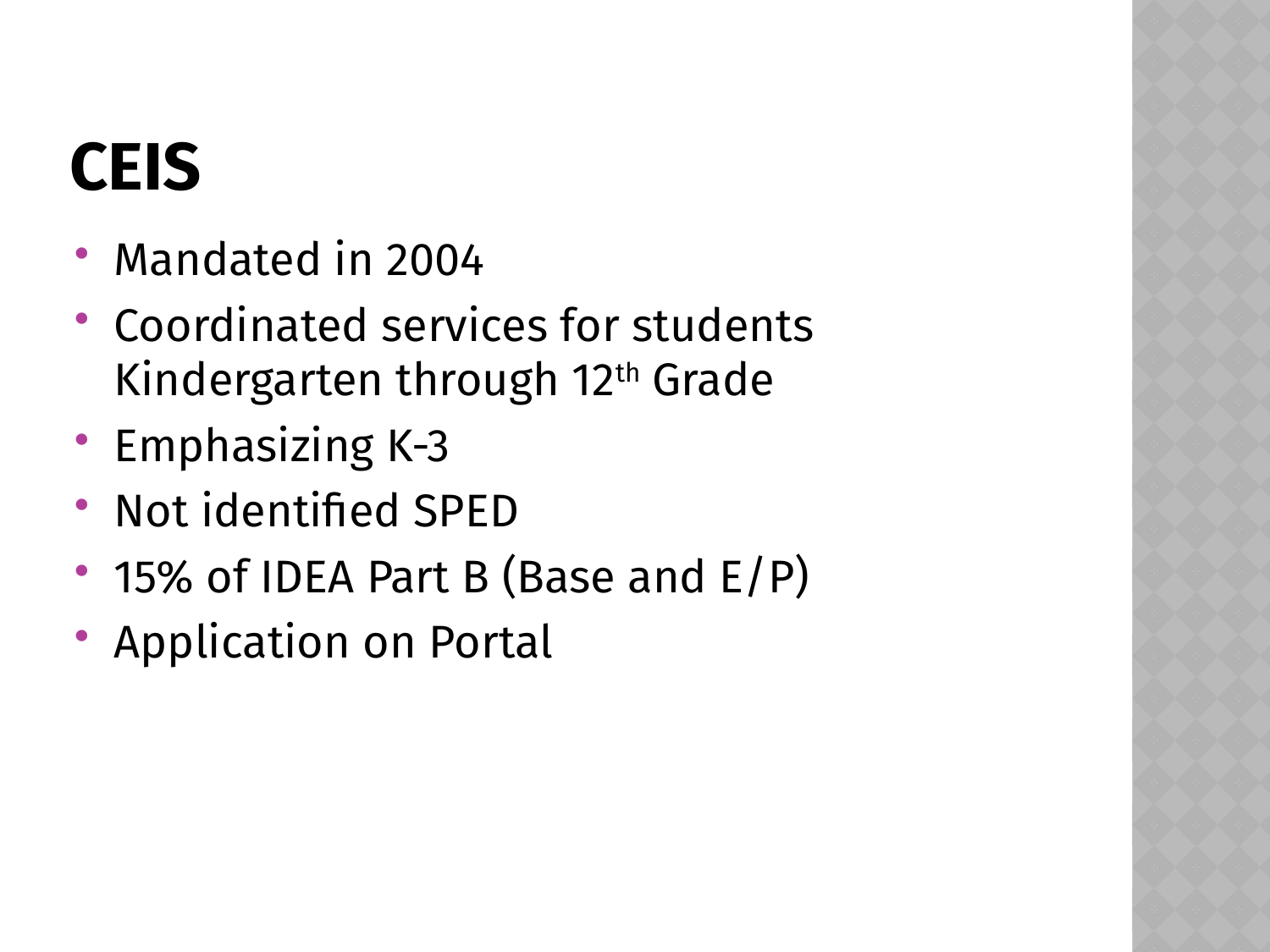

# CEIS
Mandated in 2004
Coordinated services for students Kindergarten through 12th Grade
Emphasizing K-3
Not identified SPED
15% of IDEA Part B (Base and E/P)
Application on Portal